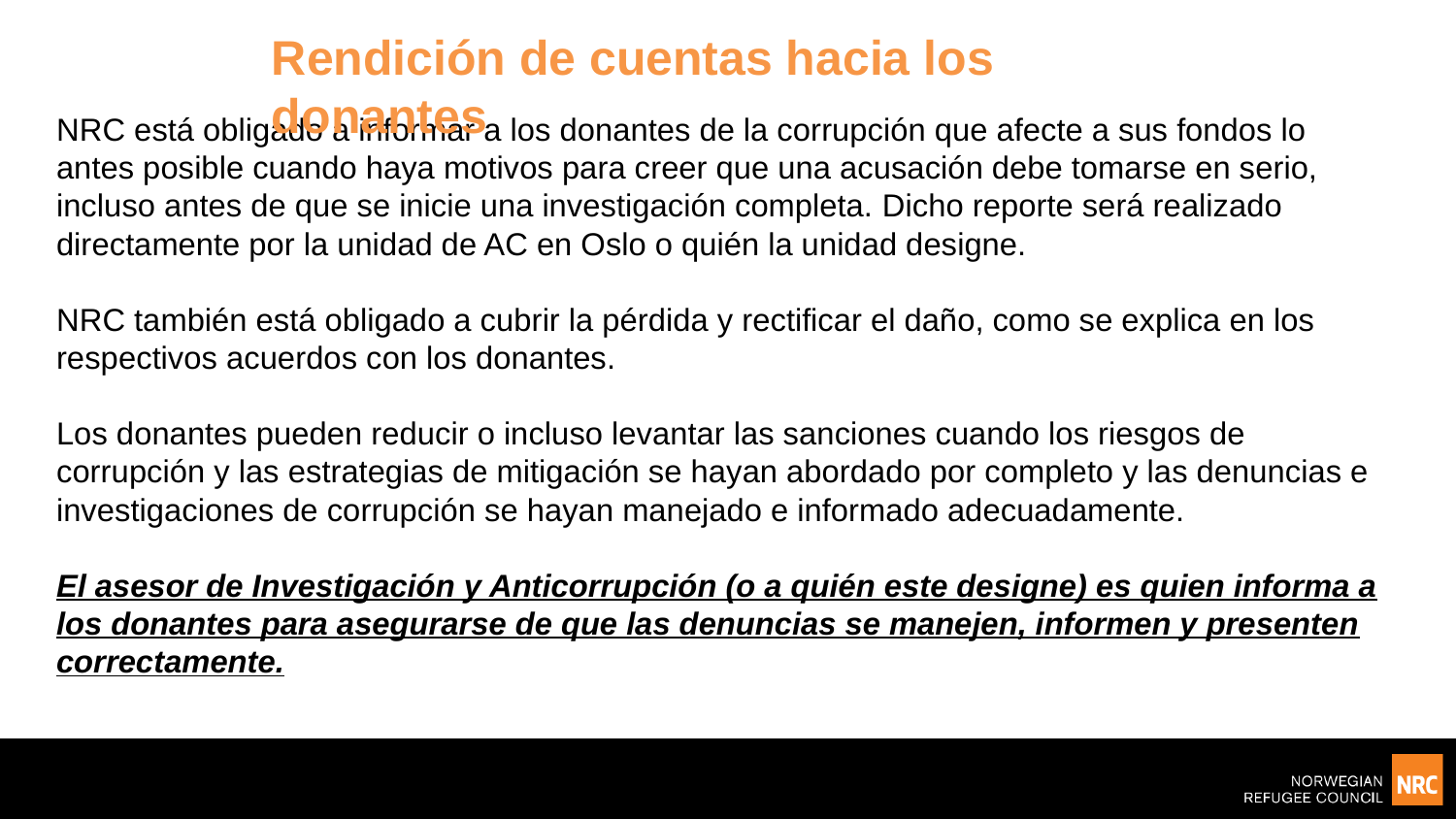

Rendición de cuentas hacia los donantes
NRC está obligado a informar a los donantes de la corrupción que afecte a sus fondos lo antes posible cuando haya motivos para creer que una acusación debe tomarse en serio, incluso antes de que se inicie una investigación completa. Dicho reporte será realizado directamente por la unidad de AC en Oslo o quién la unidad designe.

NRC también está obligado a cubrir la pérdida y rectificar el daño, como se explica en los respectivos acuerdos con los donantes.

Los donantes pueden reducir o incluso levantar las sanciones cuando los riesgos de corrupción y las estrategias de mitigación se hayan abordado por completo y las denuncias e investigaciones de corrupción se hayan manejado e informado adecuadamente.

El asesor de Investigación y Anticorrupción (o a quién este designe) es quien informa a los donantes para asegurarse de que las denuncias se manejen, informen y presenten correctamente.